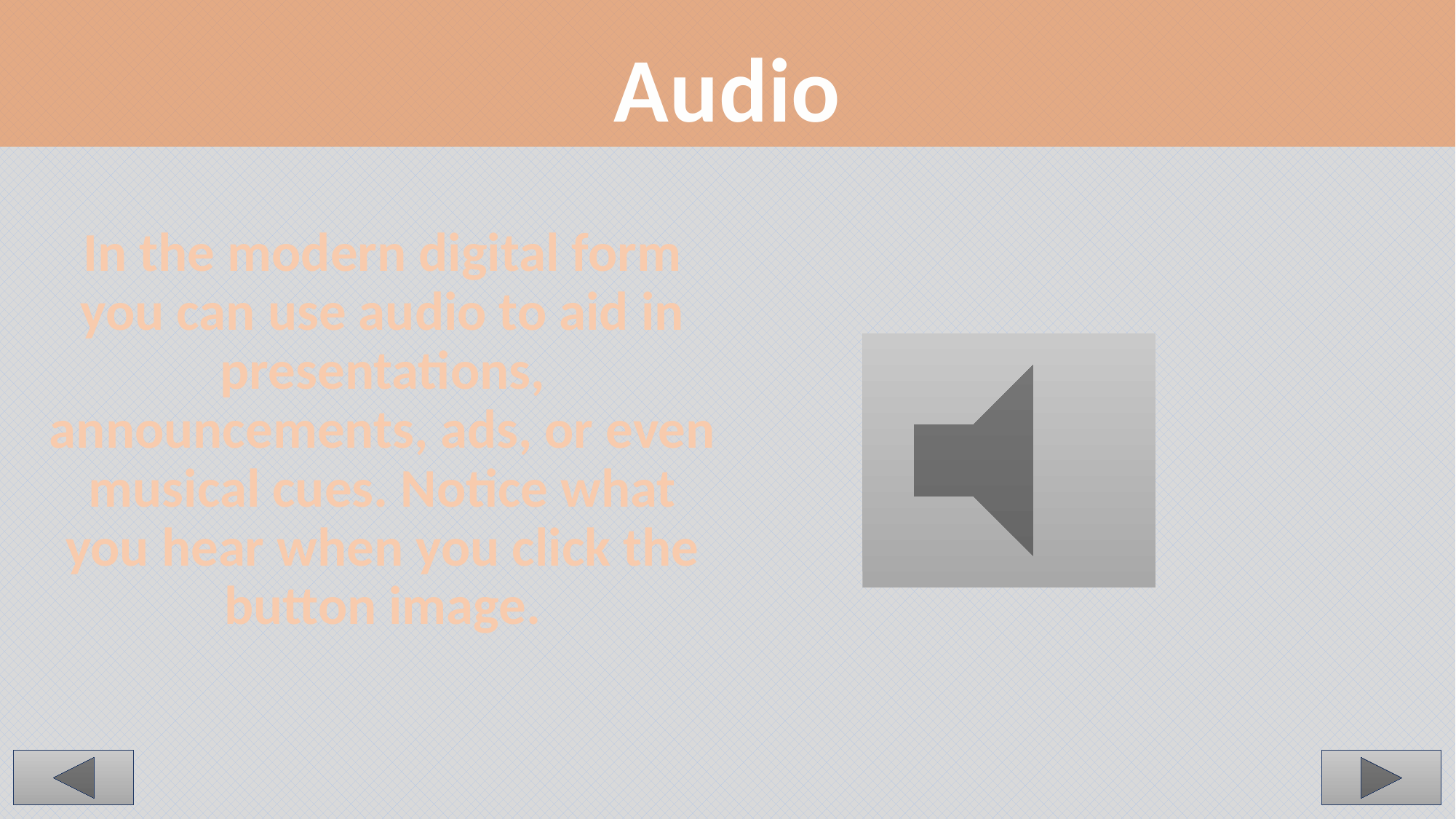

Audio
In the modern digital form you can use audio to aid in presentations, announcements, ads, or even musical cues. Notice what you hear when you click the button image.